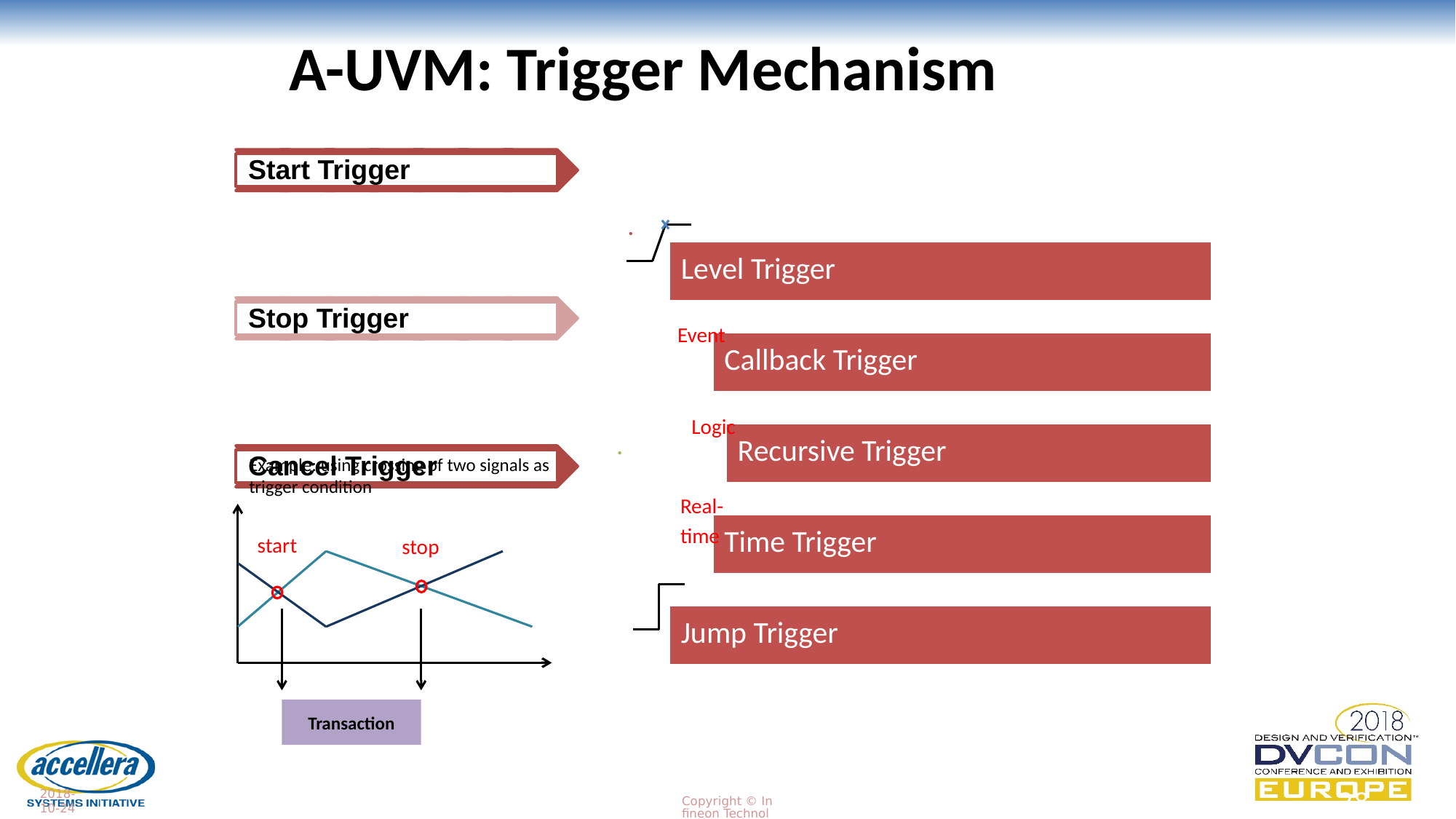

# A-UVM: Trigger Mechanism
Start Trigger
Stop Trigger
Cancel Trigger
Level Trigger
Time Trigger
Jump Trigger
Callback Trigger
Recursive Trigger
Event
Logic
Example: using crossing of two signals as trigger condition
Real-
time
Transaction
start
stop

2018-10-24
Copyright © Infineon Technologies AG 2017. All rights reserved.
28